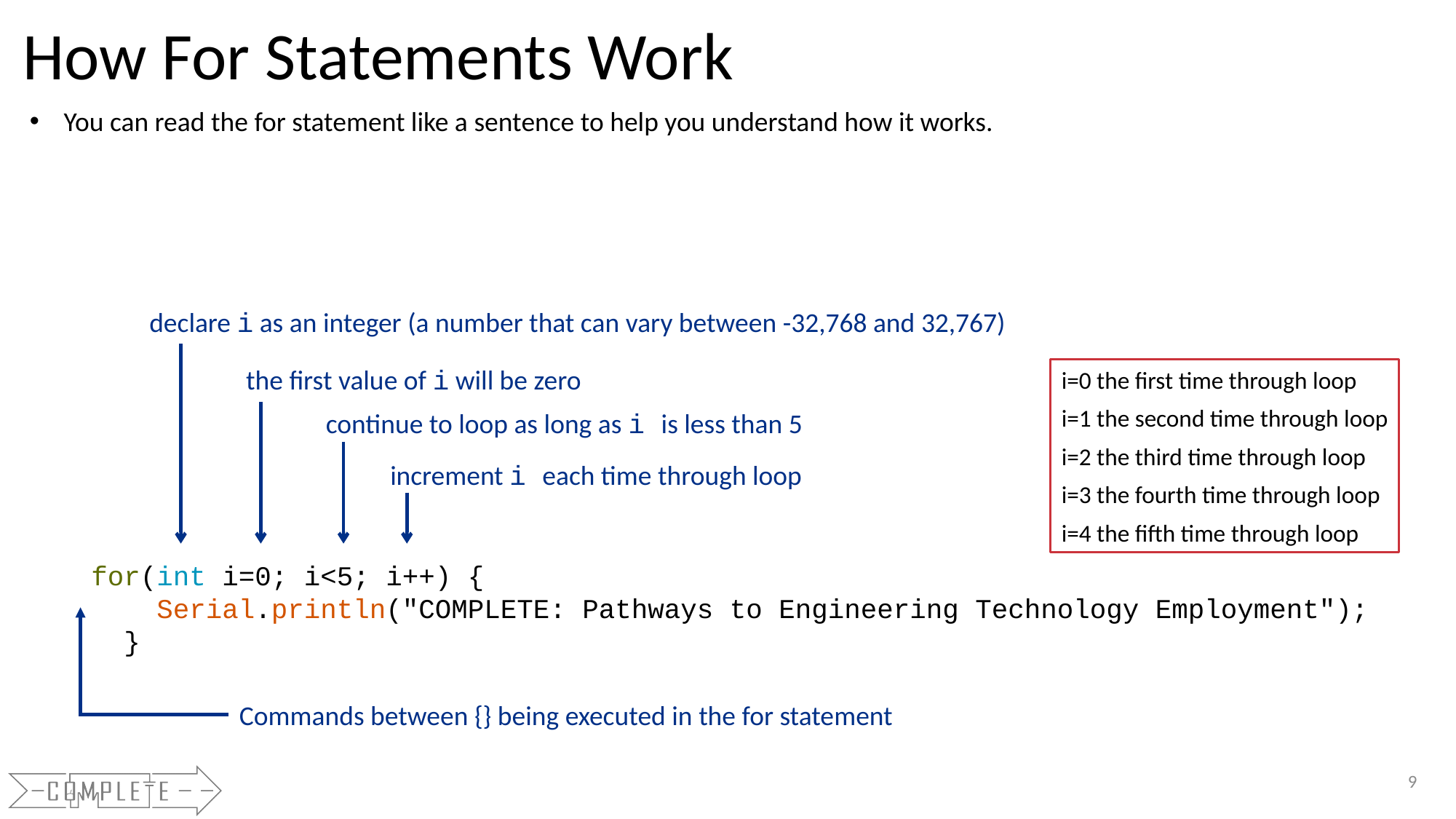

How For Statements Work
You can read the for statement like a sentence to help you understand how it works.
For the integer variable i starting at 0 and continuing as long as i is less than 5 when increasing by 1 value each iteration, do the commands between the {}.

declare i as an integer (a number that can vary between -32,768 and 32,767)
the first value of i will be zero
i=0 the first time through loop
i=1 the second time through loop
i=2 the third time through loop
i=3 the fourth time through loop
i=4 the fifth time through loop
continue to loop as long as i is less than 5
increment i each time through loop
for(int i=0; i<5; i++) {
    Serial.println("COMPLETE: Pathways to Engineering Technology Employment");
  }
Commands between {} being executed in the for statement
9